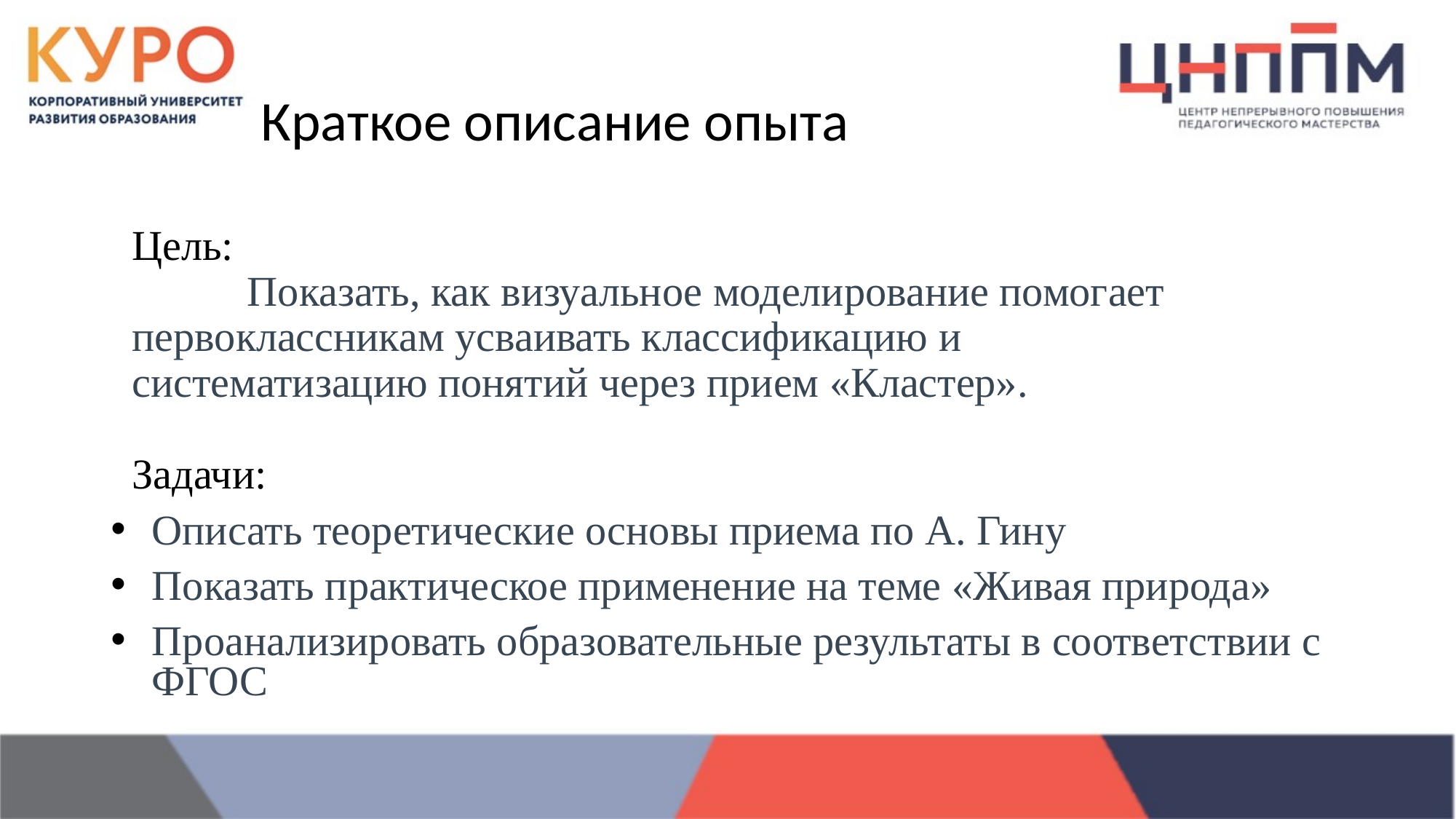

# Краткое описание опыта
Цель:
		Показать, как визуальное моделирование помогает
первоклассникам усваивать классификацию и
систематизацию понятий через прием «Кластер».

Задачи:
Описать теоретические основы приема по А. Гину
Показать практическое применение на теме «Живая природа»
Проанализировать образовательные результаты в соответствии с ФГОС